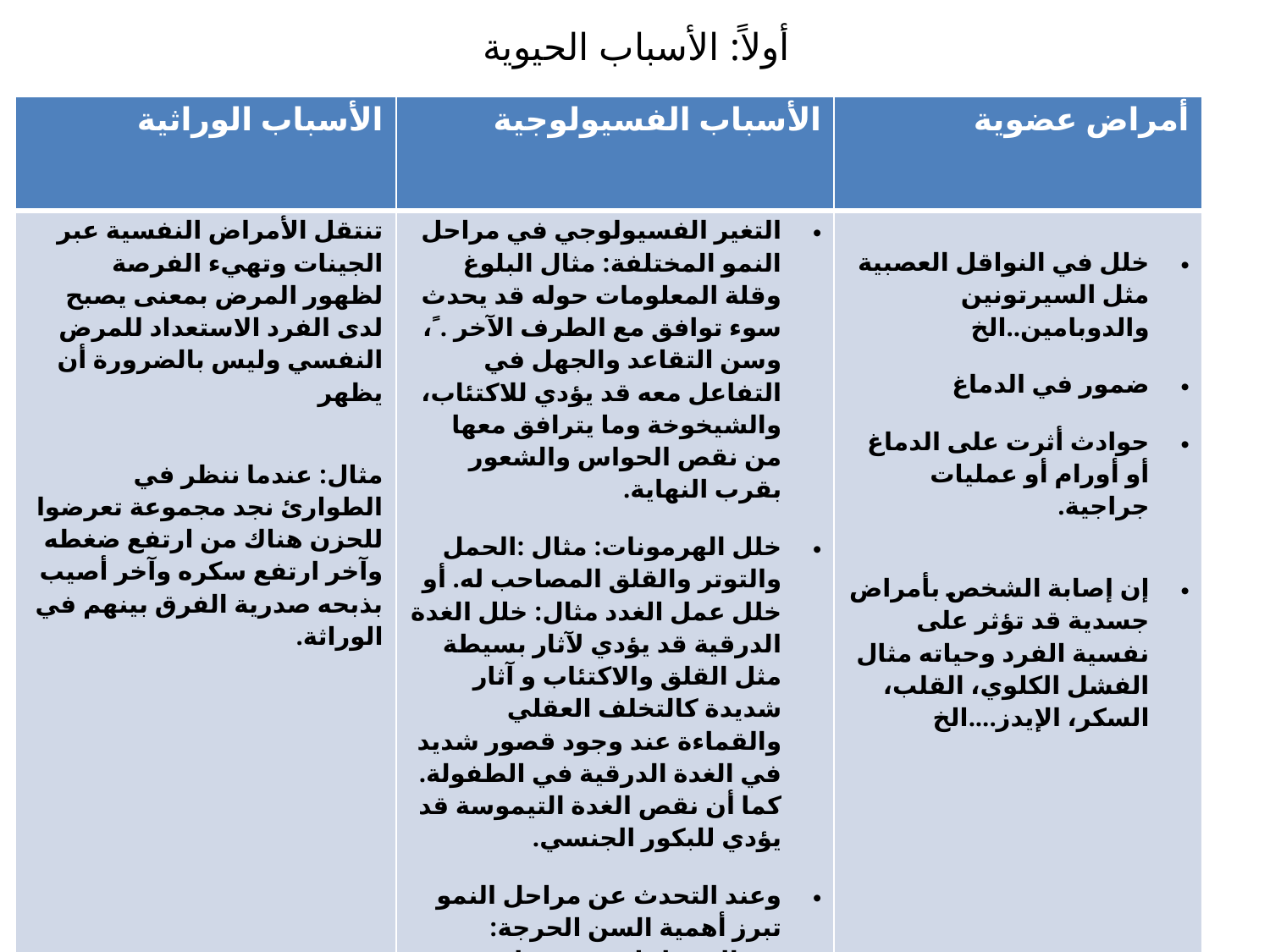

# أولاً: الأسباب الحيوية
| الأسباب الوراثية | الأسباب الفسيولوجية | أمراض عضوية |
| --- | --- | --- |
| تنتقل الأمراض النفسية عبر الجينات وتهيء الفرصة لظهور المرض بمعنى يصبح لدى الفرد الاستعداد للمرض النفسي وليس بالضرورة أن يظهر مثال: عندما ننظر في الطوارئ نجد مجموعة تعرضوا للحزن هناك من ارتفع ضغطه وآخر ارتفع سكره وآخر أصيب بذبحه صدرية الفرق بينهم في الوراثة. | التغير الفسيولوجي في مراحل النمو المختلفة: مثال البلوغ وقلة المعلومات حوله قد يحدث سوء توافق مع الطرف الآخر . ً، وسن التقاعد والجهل في التفاعل معه قد يؤدي للاكتئاب، والشيخوخة وما يترافق معها من نقص الحواس والشعور بقرب النهاية. خلل الهرمونات: مثال :الحمل والتوتر والقلق المصاحب له. أو خلل عمل الغدد مثال: خلل الغدة الدرقية قد يؤدي لآثار بسيطة مثل القلق والاكتئاب و آثار شديدة كالتخلف العقلي والقماءة عند وجود قصور شديد في الغدة الدرقية في الطفولة. كما أن نقص الغدة التيموسة قد يؤدي للبكور الجنسي. وعند التحدث عن مراحل النمو تبرز أهمية السن الحرجة: فهناك مراحل نضج بيولوجي تعتبر فرصة للتعلم ويحتاج الفرد فيها للتعلم مثال : عمر السنتين وضبط الإخراج والحاجة للتدريب عليه وإذا لم يتلقى الفرد الخبرات المناسبة للتعلم مع مراعاة فترات النمو قد تحدث اضطرابات نفسية مثال: مراحل النمو النفسي عند اريكسون والنمو العقلي عند بياجية. | خلل في النواقل العصبية مثل السيرتونين والدوبامين..الخ ضمور في الدماغ حوادث أثرت على الدماغ أو أورام أو عمليات جراجية. إن إصابة الشخص بأمراض جسدية قد تؤثر على نفسية الفرد وحياته مثال الفشل الكلوي، القلب، السكر، الإيدز....الخ |